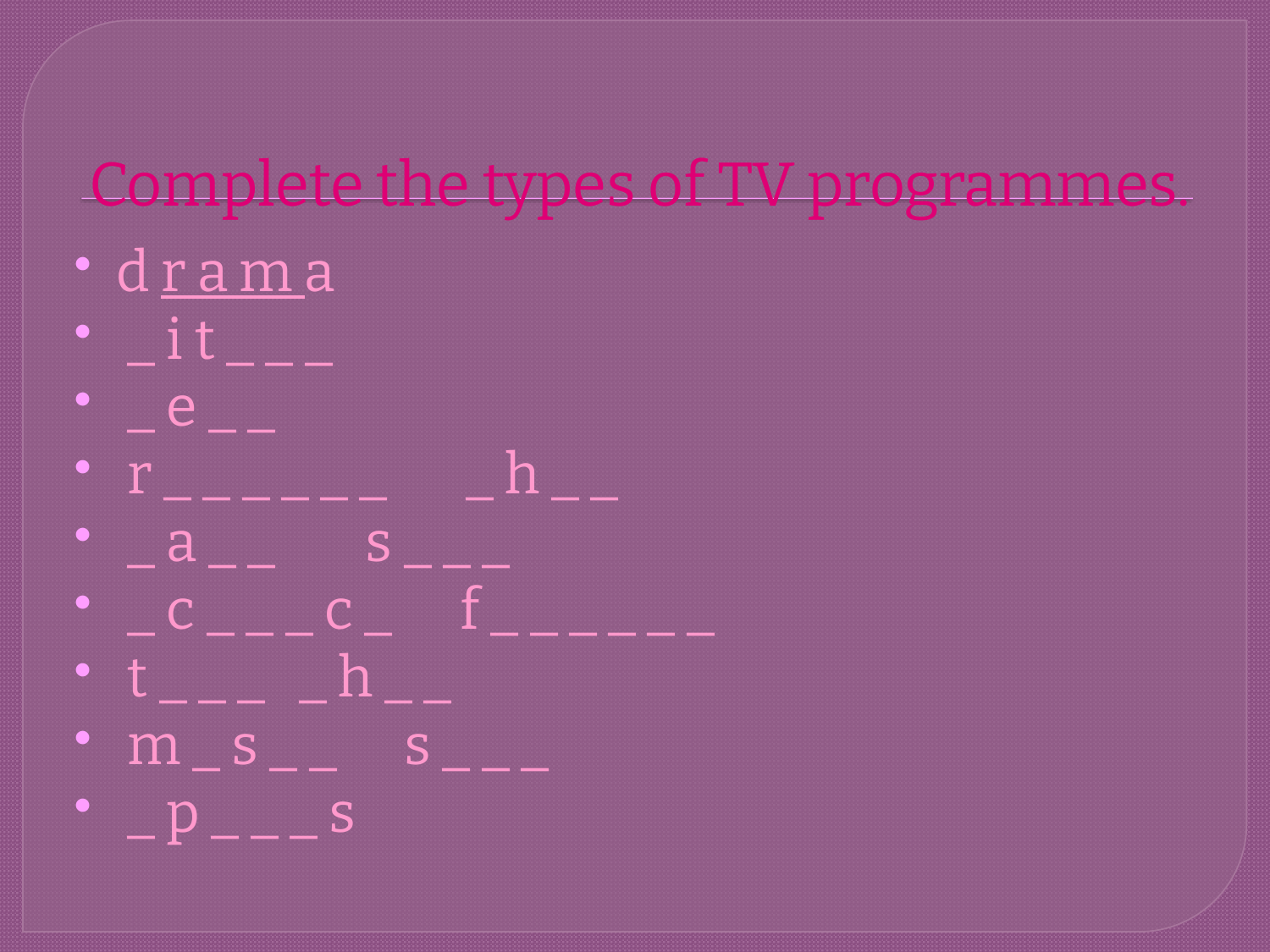

# Complete the types of TV programmes.
d r a m a
 _ i t _ _ _
 _ e _ _
 r _ _ _ _ _ _       _ h _ _
 _ a _ _        s _ _ _
 _ c _ _ _ c _      f _ _ _ _ _ _
 t _ _ _   _ h _ _
 m _ s _ _      s _ _ _
 _ p _ _ _ s